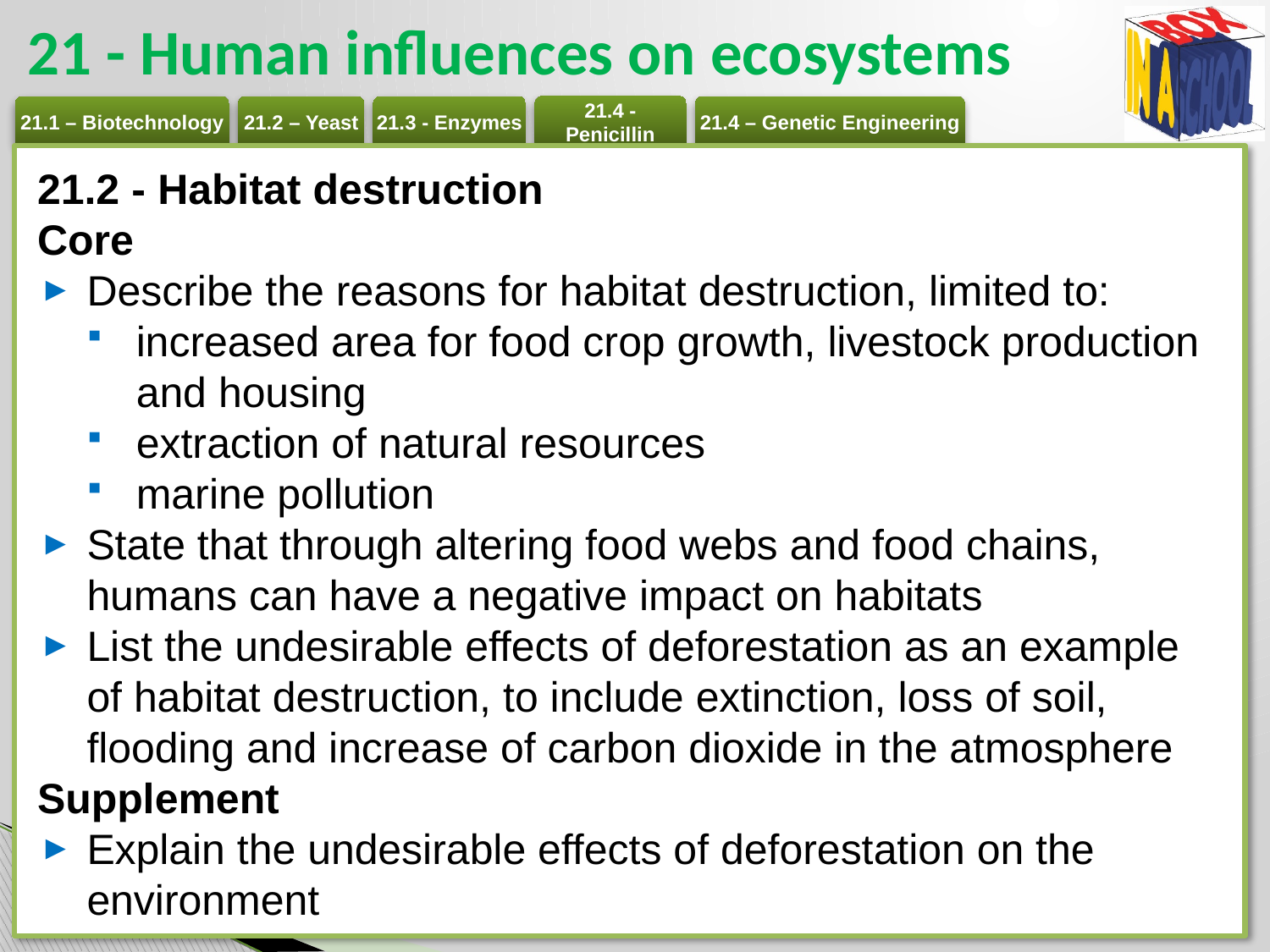

# 21 - Human influences on ecosystems
21.2 - Habitat destruction
Core
Describe the reasons for habitat destruction, limited to:
increased area for food crop growth, livestock production and housing
extraction of natural resources
marine pollution
State that through altering food webs and food chains, humans can have a negative impact on habitats
List the undesirable effects of deforestation as an example of habitat destruction, to include extinction, loss of soil, flooding and increase of carbon dioxide in the atmosphere
Supplement
Explain the undesirable effects of deforestation on the environment